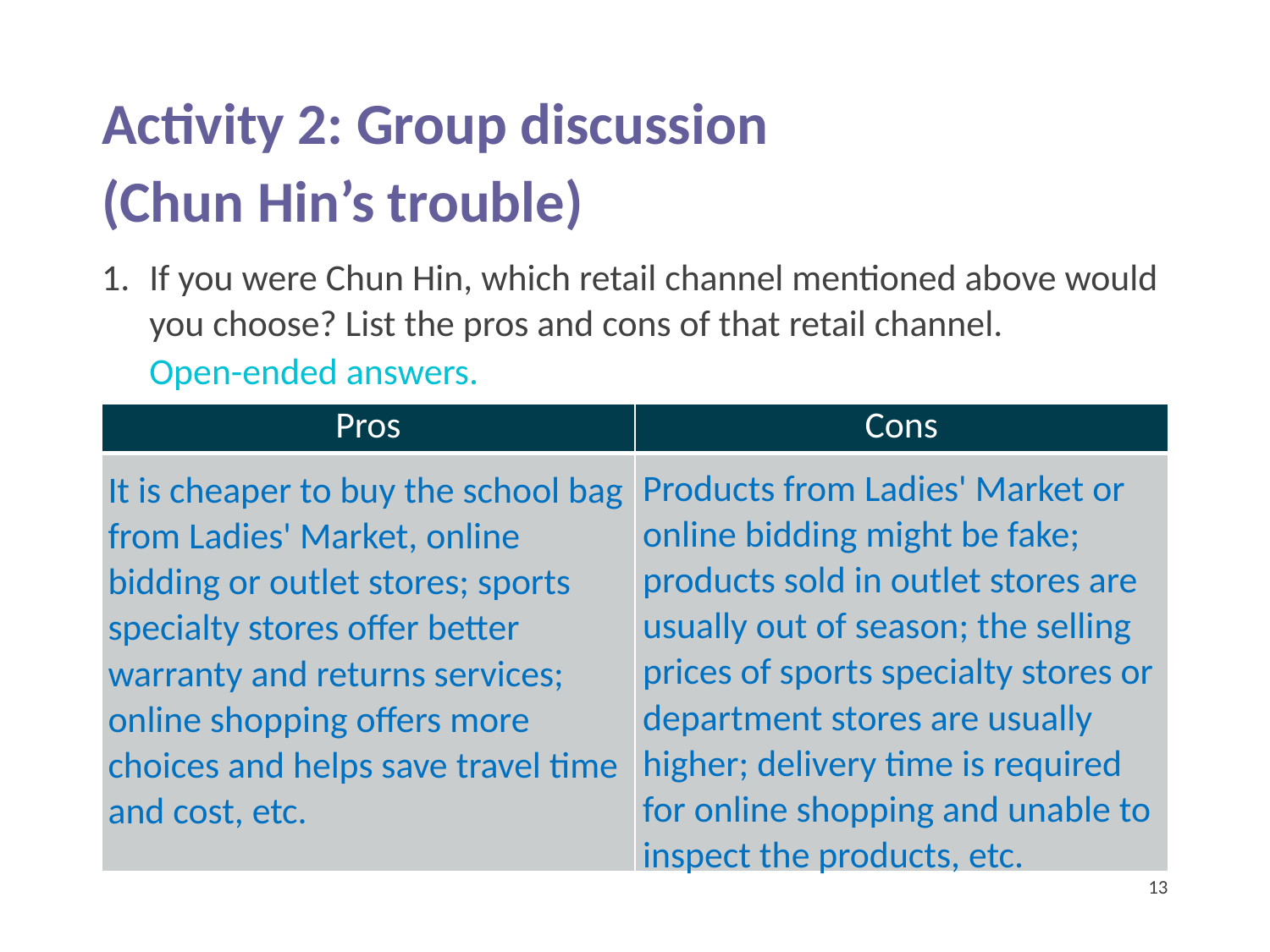

Activity 2: Group discussion
(Chun Hin’s trouble)
If you were Chun Hin, which retail channel mentioned above would you choose? List the pros and cons of that retail channel.
Open-ended answers.
| Pros | Cons |
| --- | --- |
|  |  |
Products from Ladies' Market or online bidding might be fake; products sold in outlet stores are usually out of season; the selling prices of sports specialty stores or department stores are usually higher; delivery time is required for online shopping and unable to inspect the products, etc.
It is cheaper to buy the school bag from Ladies' Market, online bidding or outlet stores; sports specialty stores offer better warranty and returns services; online shopping offers more choices and helps save travel time and cost, etc.
13